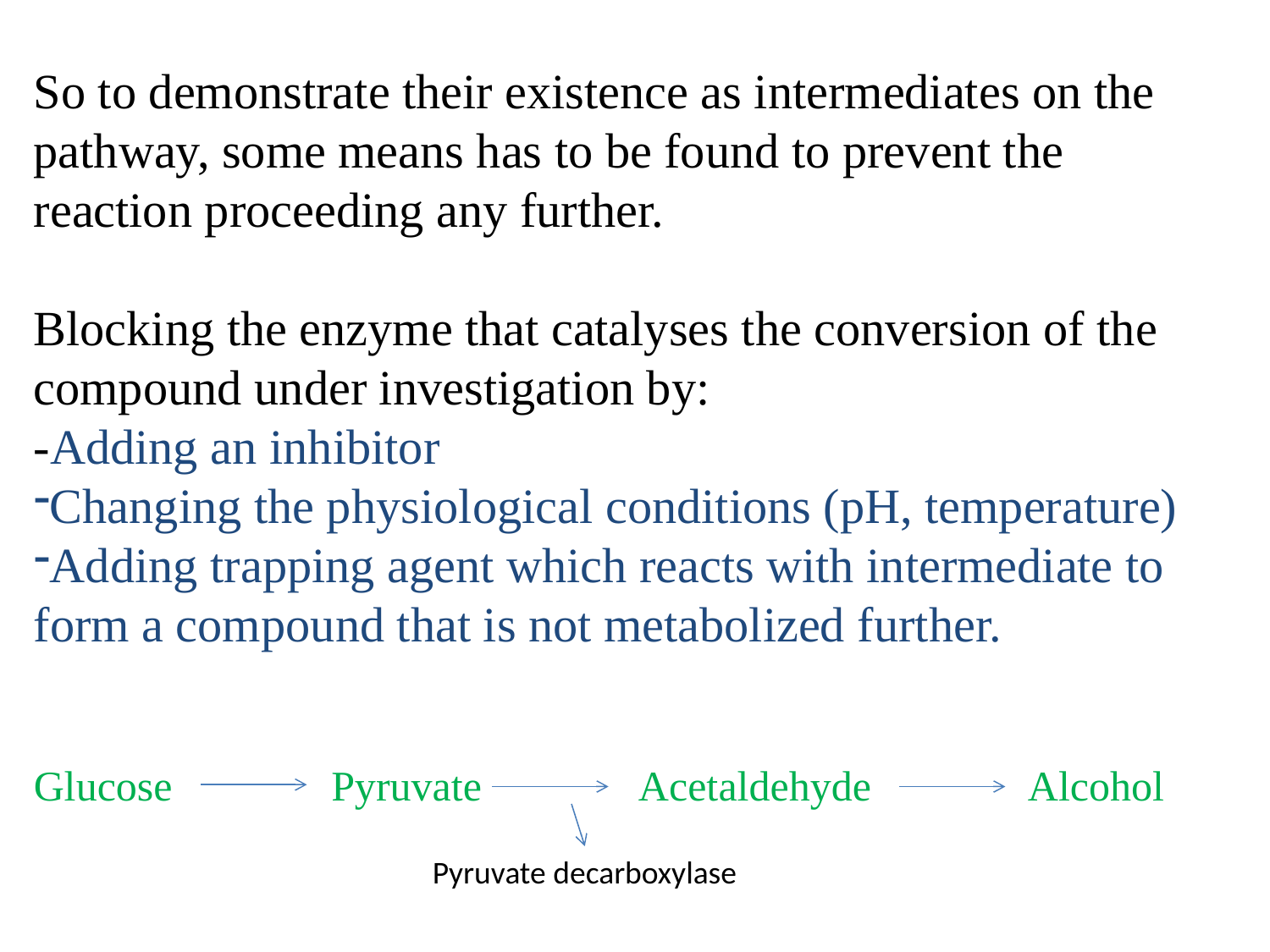

So to demonstrate their existence as intermediates on the pathway, some means has to be found to prevent the reaction proceeding any further.

Blocking the enzyme that catalyses the conversion of the compound under investigation by:
-Adding an inhibitor
Changing the physiological conditions (pH, temperature)
Adding trapping agent which reacts with intermediate to form a compound that is not metabolized further.

Glucose               Pyruvate               Acetaldehyde               Alcohol
Pyruvate decarboxylase